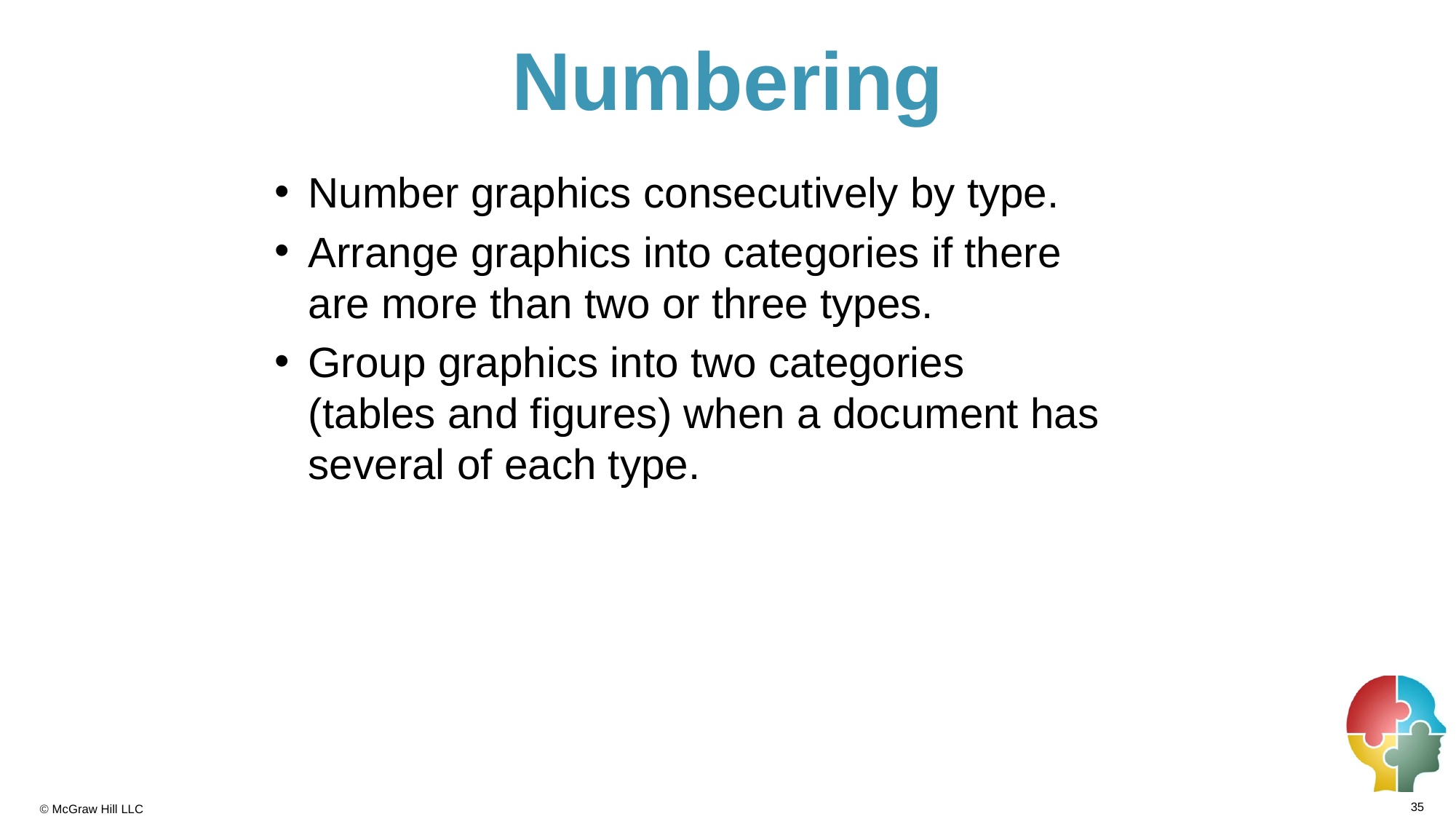

# Numbering
Number graphics consecutively by type.
Arrange graphics into categories if there are more than two or three types.
Group graphics into two categories (tables and figures) when a document has several of each type.
35